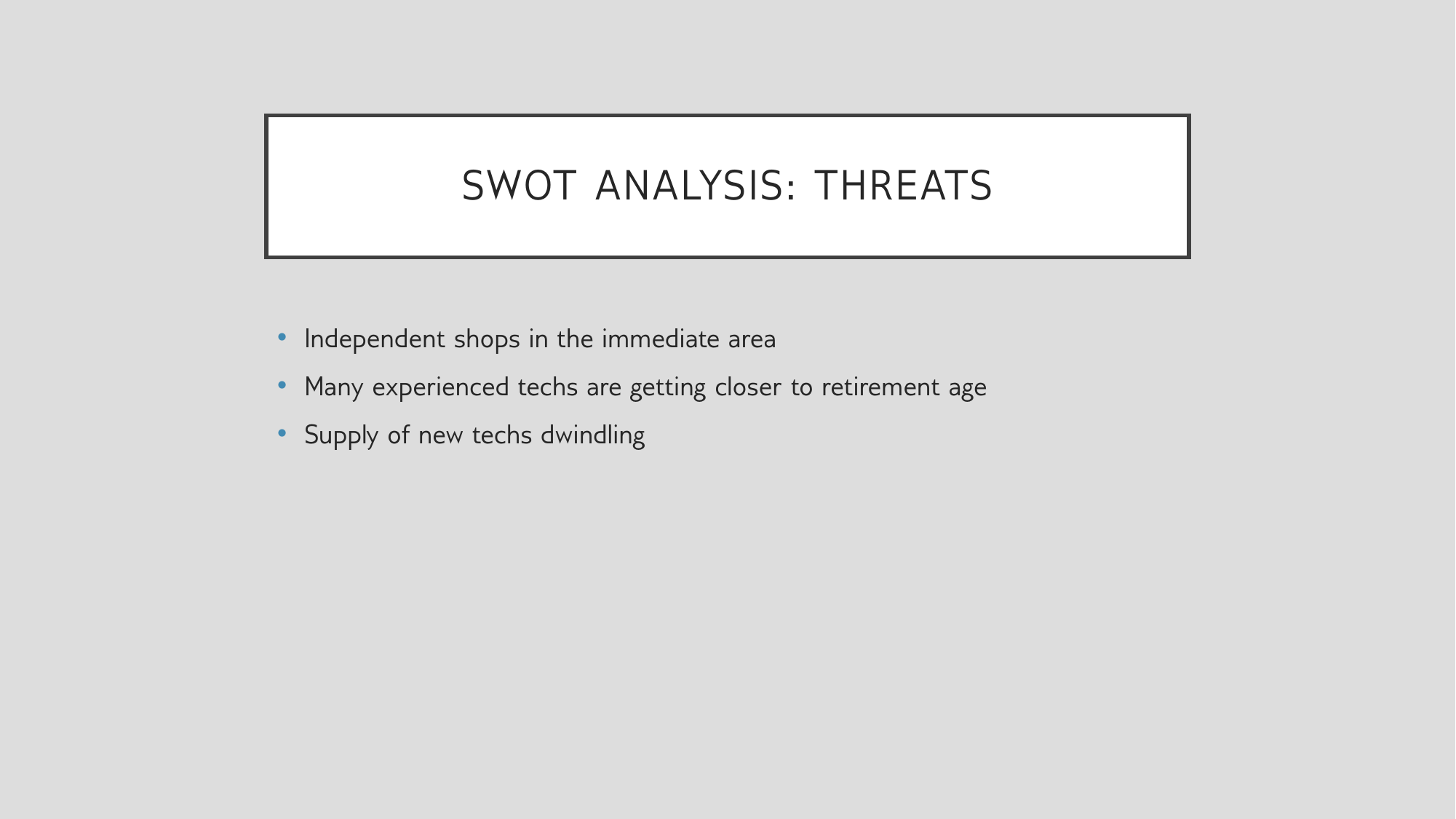

# SWOT Analysis: threats
Independent shops in the immediate area
Many experienced techs are getting closer to retirement age
Supply of new techs dwindling